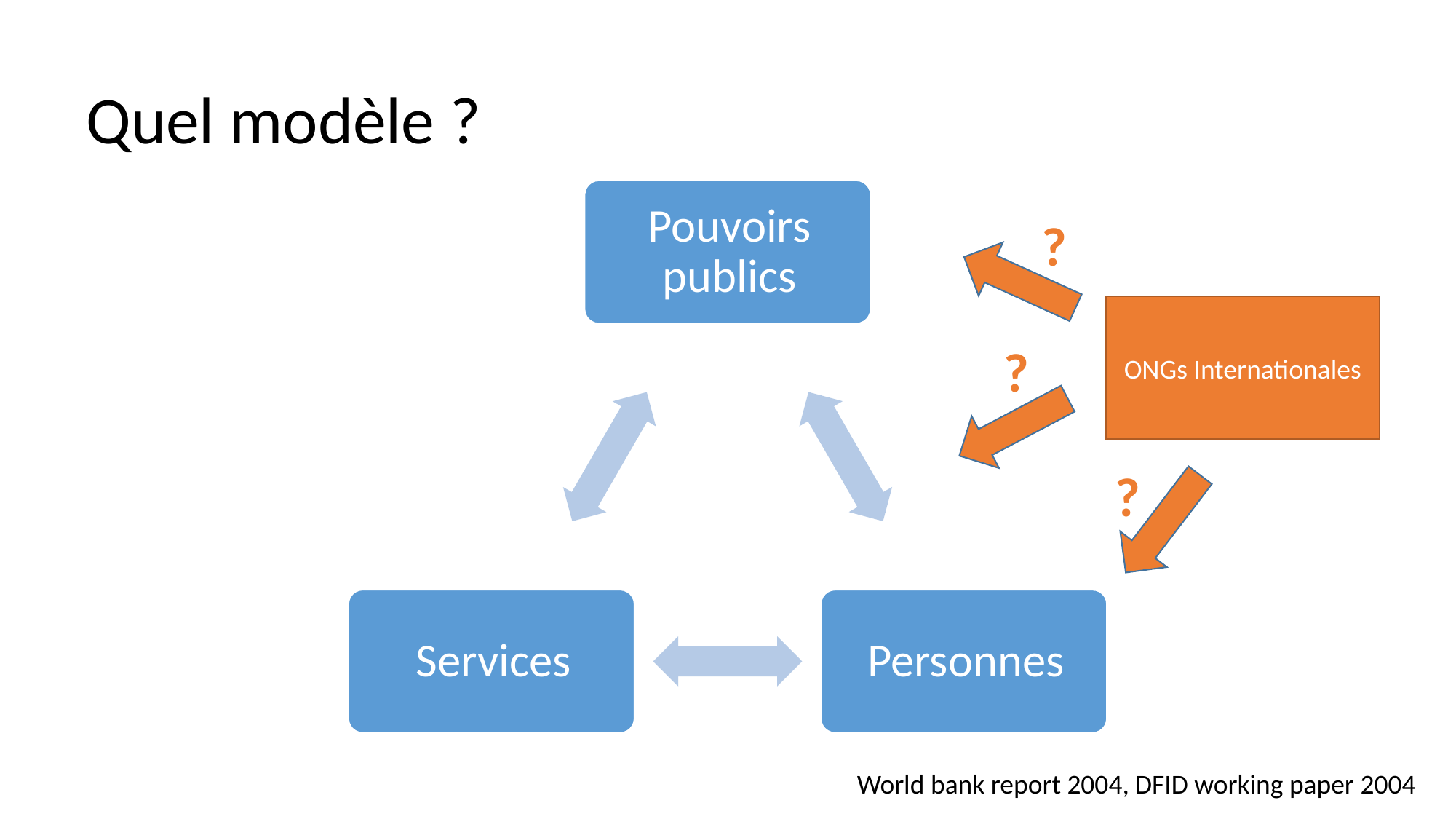

# Quel modèle ?
Pouvoirs publics

Personnes

Services

?

ONGs Internationales
?

?

World bank report 2004, DFID working paper 2004